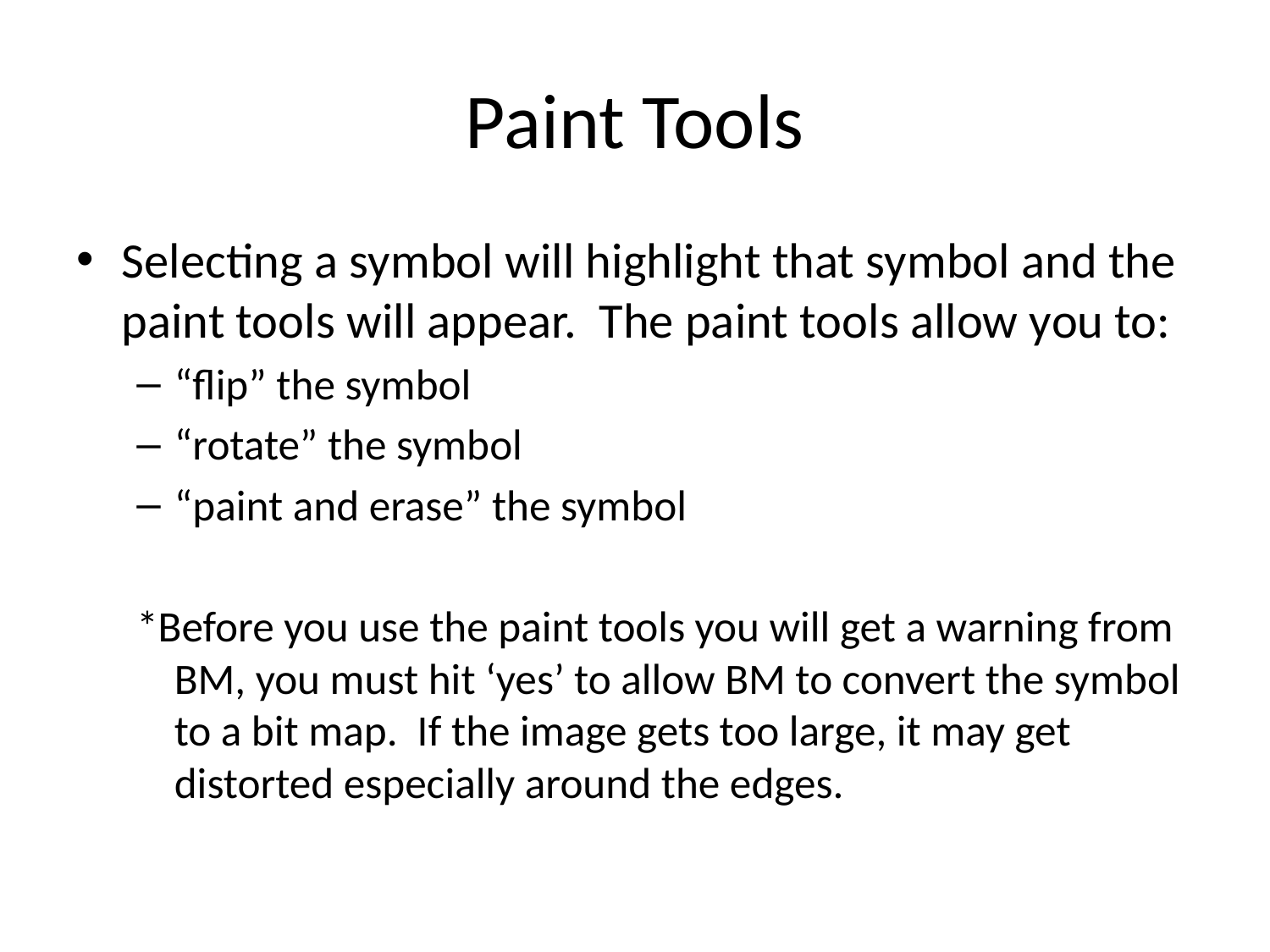

# Paint Tools
Selecting a symbol will highlight that symbol and the paint tools will appear.  The paint tools allow you to:
“flip” the symbol
“rotate” the symbol
“paint and erase” the symbol

*Before you use the paint tools you will get a warning from BM, you must hit ‘yes’ to allow BM to convert the symbol to a bit map.  If the image gets too large, it may get distorted especially around the edges.